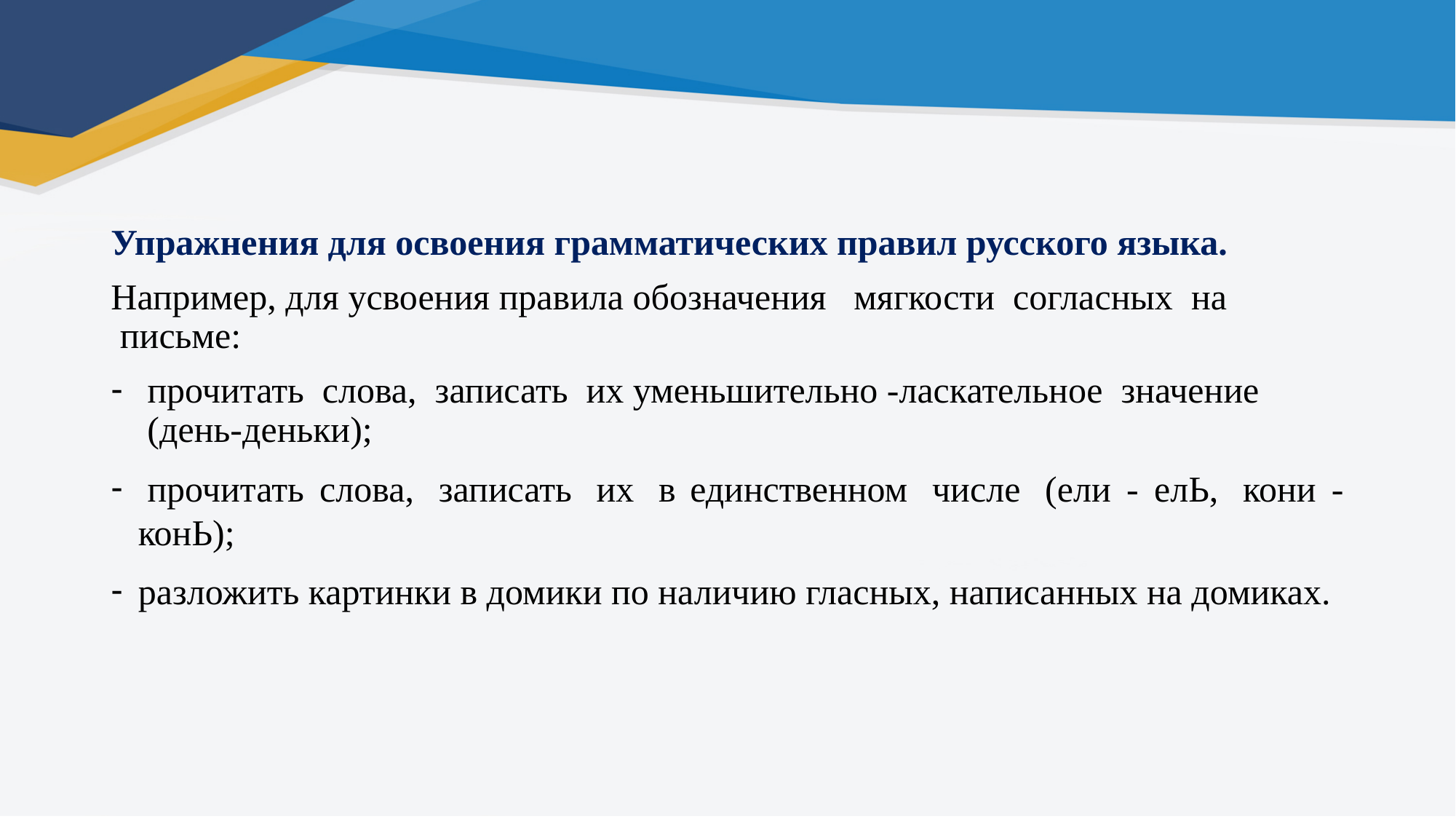

Упражнения для освоения грамматических правил русского языка.
Например, для усвоения правила обозначения   мягкости  согласных  на  письме:
 прочитать  слова,  записать  их уменьшительно -ласкательное  значение  (день-деньки);
 прочитать слова,  записать  их  в единственном  числе  (ели - елЬ,  кони - конЬ);
разложить картинки в домики по наличию гласных, написанных на домиках.